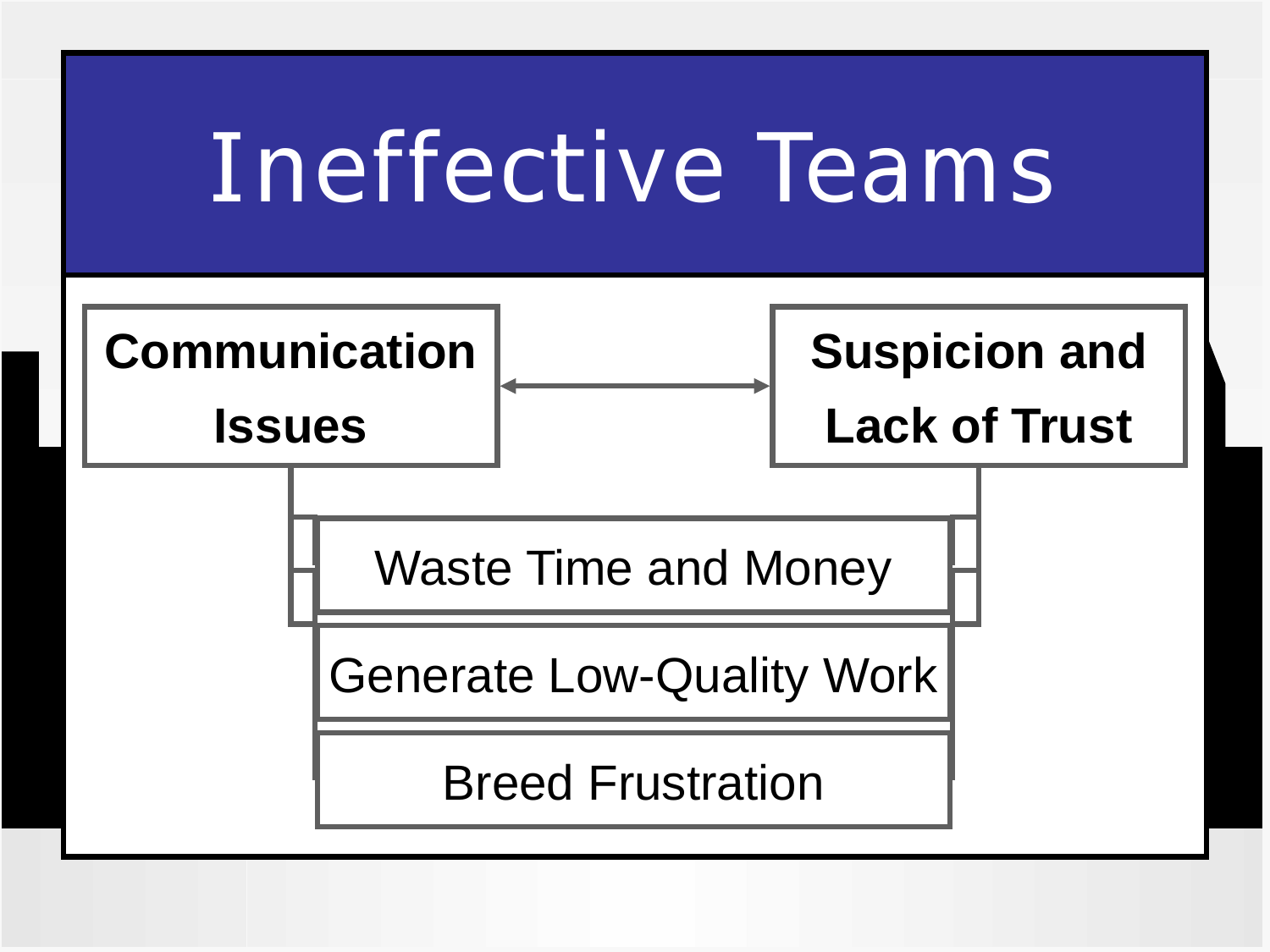

# Ineffective Teams

Communication
Issues
Suspicion and
Lack of Trust
Waste Time and Money
Generate Low-Quality Work
Breed Frustration